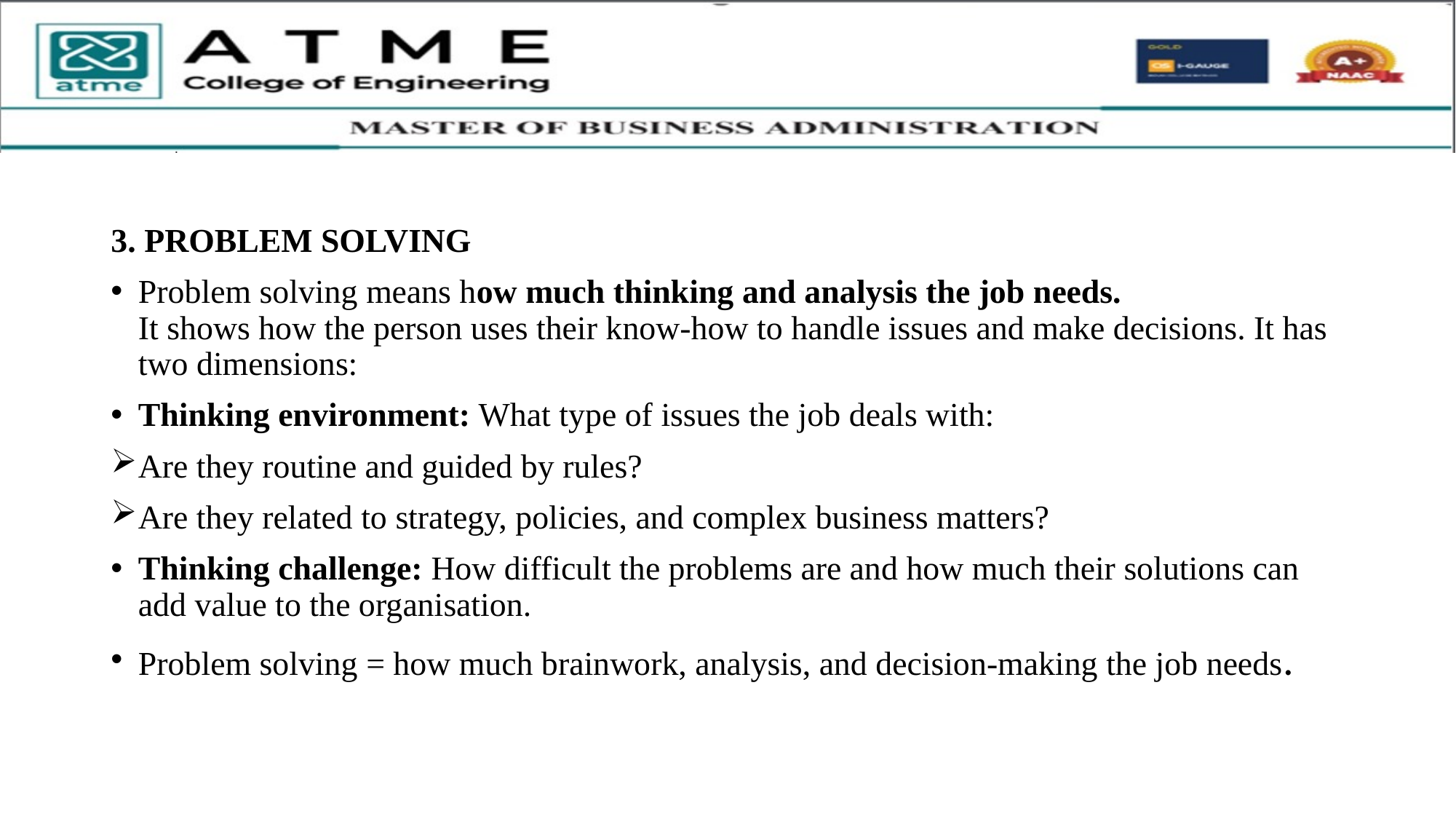

3. PROBLEM SOLVING
Problem solving means how much thinking and analysis the job needs.
It shows how the person uses their know-how to handle issues and make decisions. It has two dimensions:
Thinking environment: What type of issues the job deals with:
Are they routine and guided by rules?
Are they related to strategy, policies, and complex business matters?
Thinking challenge: How difficult the problems are and how much their solutions can add value to the organisation.
Problem solving = how much brainwork, analysis, and decision-making the job needs.